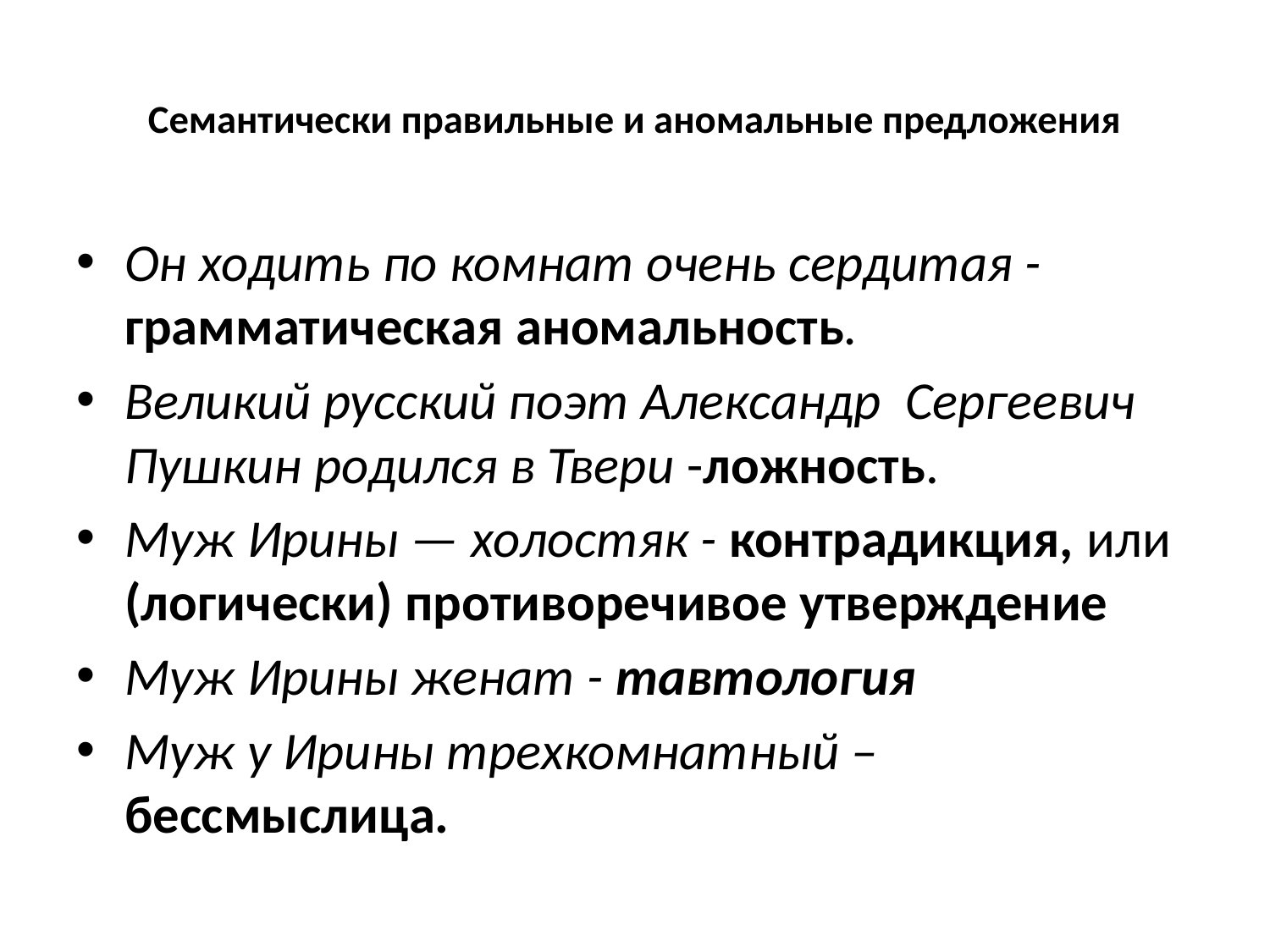

# Семантически правильные и аномальные предложения
Он ходить по комнат очень сердитая -  грамматическая аномальность.
Великий русский поэт Александр  Сергеевич Пушкин родился в Твери -ложность.
Муж Ирины — холостяк - контрадикция, или (логически) противоречивое утверждение
Муж Ирины женат - тавтология
Муж у Ирины трехкомнатный – бессмыслица.